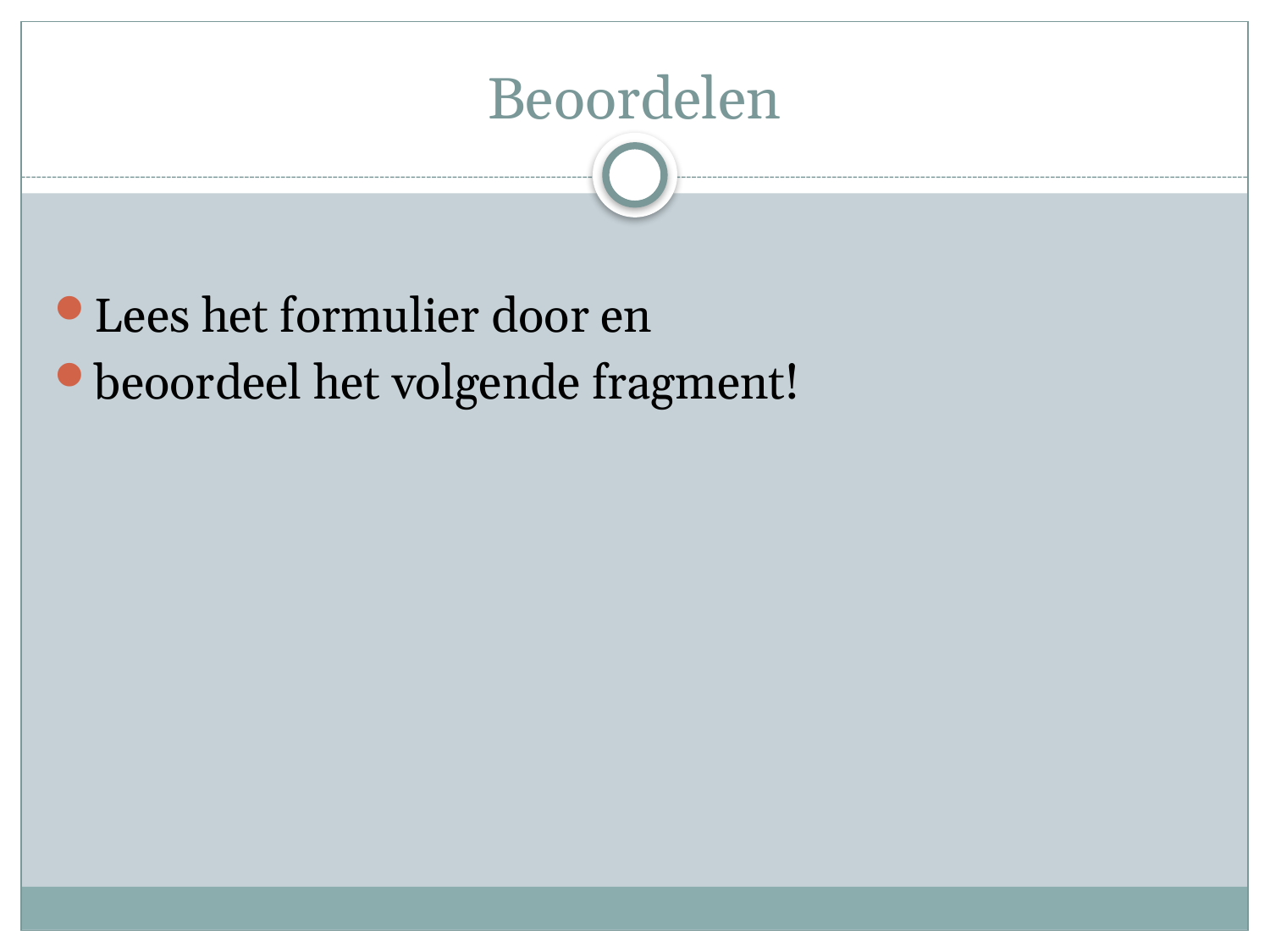

# Beoordelen

Lees het formulier door en
beoordeel het volgende fragment!